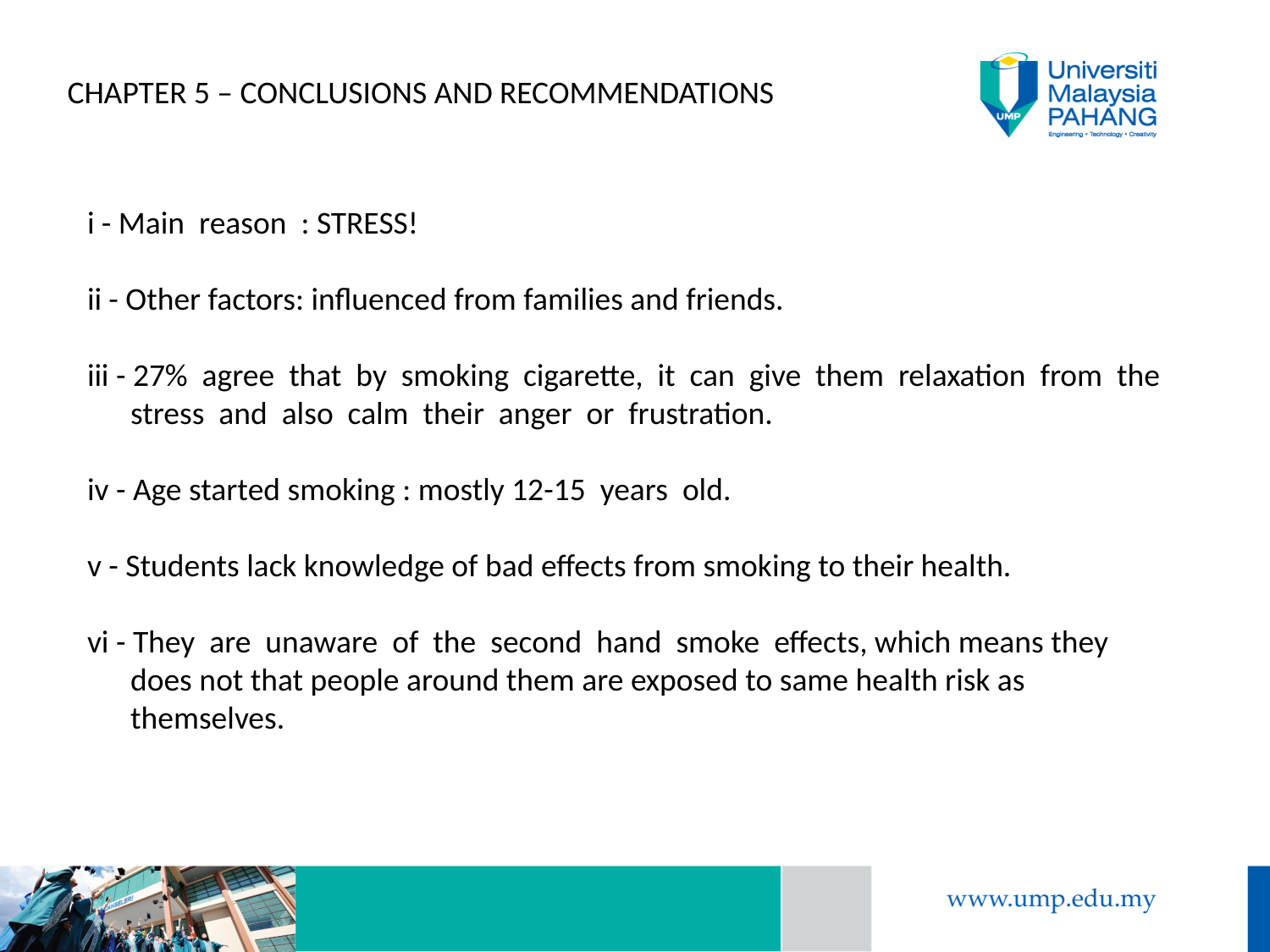

CHAPTER 5 – CONCLUSIONS AND RECOMMENDATIONS
i - Main  reason  : STRESS!

ii - Other factors: influenced from families and friends.

iii - 27%  agree  that  by  smoking  cigarette,  it  can  give  them  relaxation  from  the
      stress  and  also  calm  their  anger  or  frustration.

iv - Age started smoking : mostly 12-15  years  old.

v - Students lack knowledge of bad effects from smoking to their health.

vi - They  are  unaware  of  the  second  hand  smoke  effects, which means they
      does not that people around them are exposed to same health risk as
      themselves.